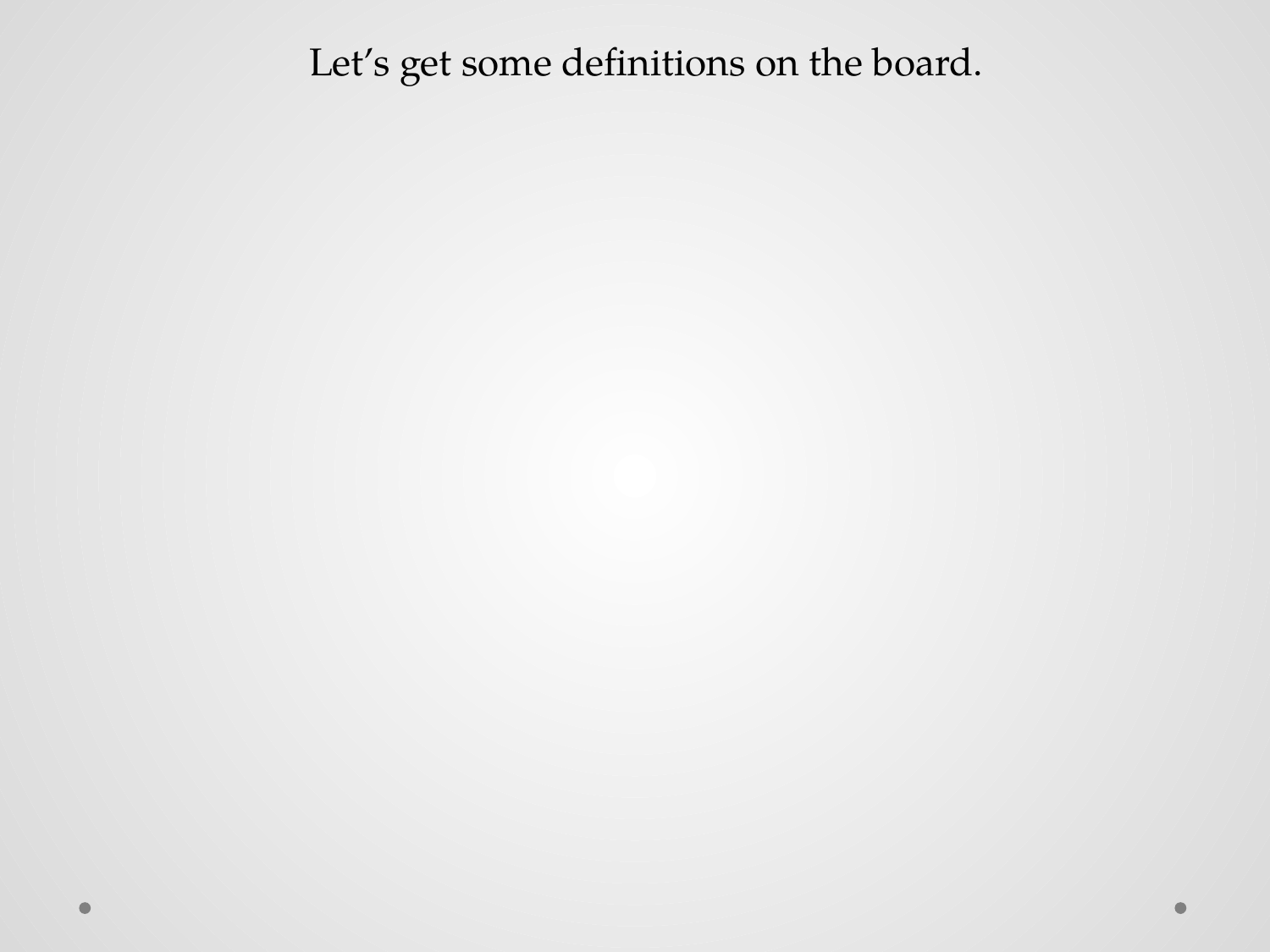

Let’s get some definitions on the board.